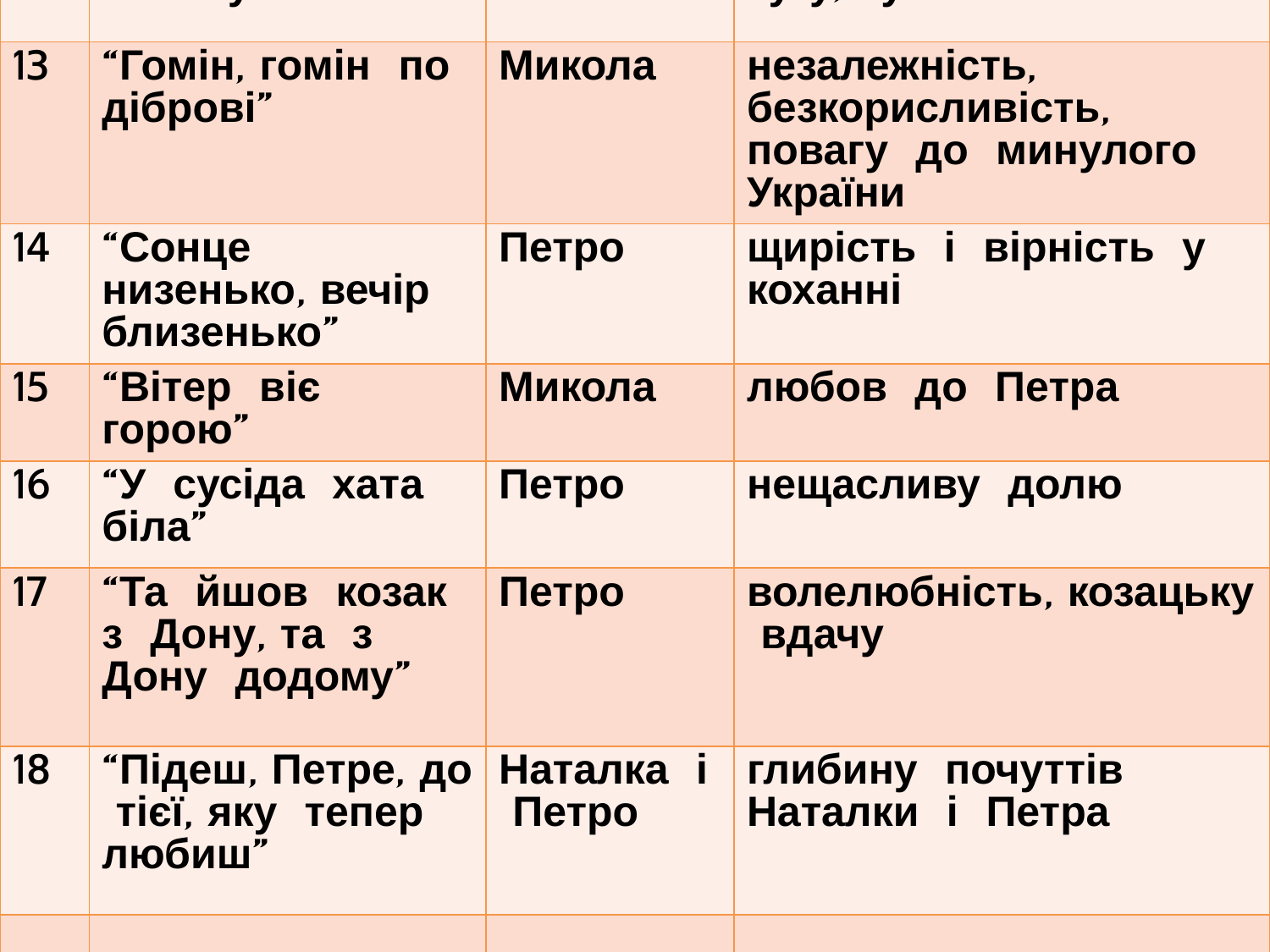

| 12 | “Чого ж вода каламутна” | Наталка | переживання, горе, тугу, сум |
| --- | --- | --- | --- |
| 13 | “Гомін, гомін по діброві” | Микола | незалежність, безкорисливість, повагу до минулого України |
| 14 | “Сонце низенько, вечір близенько” | Петро | щирість і вірність у коханні |
| 15 | “Вітер віє горою” | Микола | любов до Петра |
| 16 | “У сусіда хата біла” | Петро | нещасливу долю |
| 17 | “Та йшов козак з Дону, та з Дону додому” | Петро | волелюбність, козацьку вдачу |
| 18 | “Підеш, Петре, до тієї, яку тепер любиш” | Наталка і Петро | глибину почуттів Наталки і Петра |
|  |  |  |  |
#